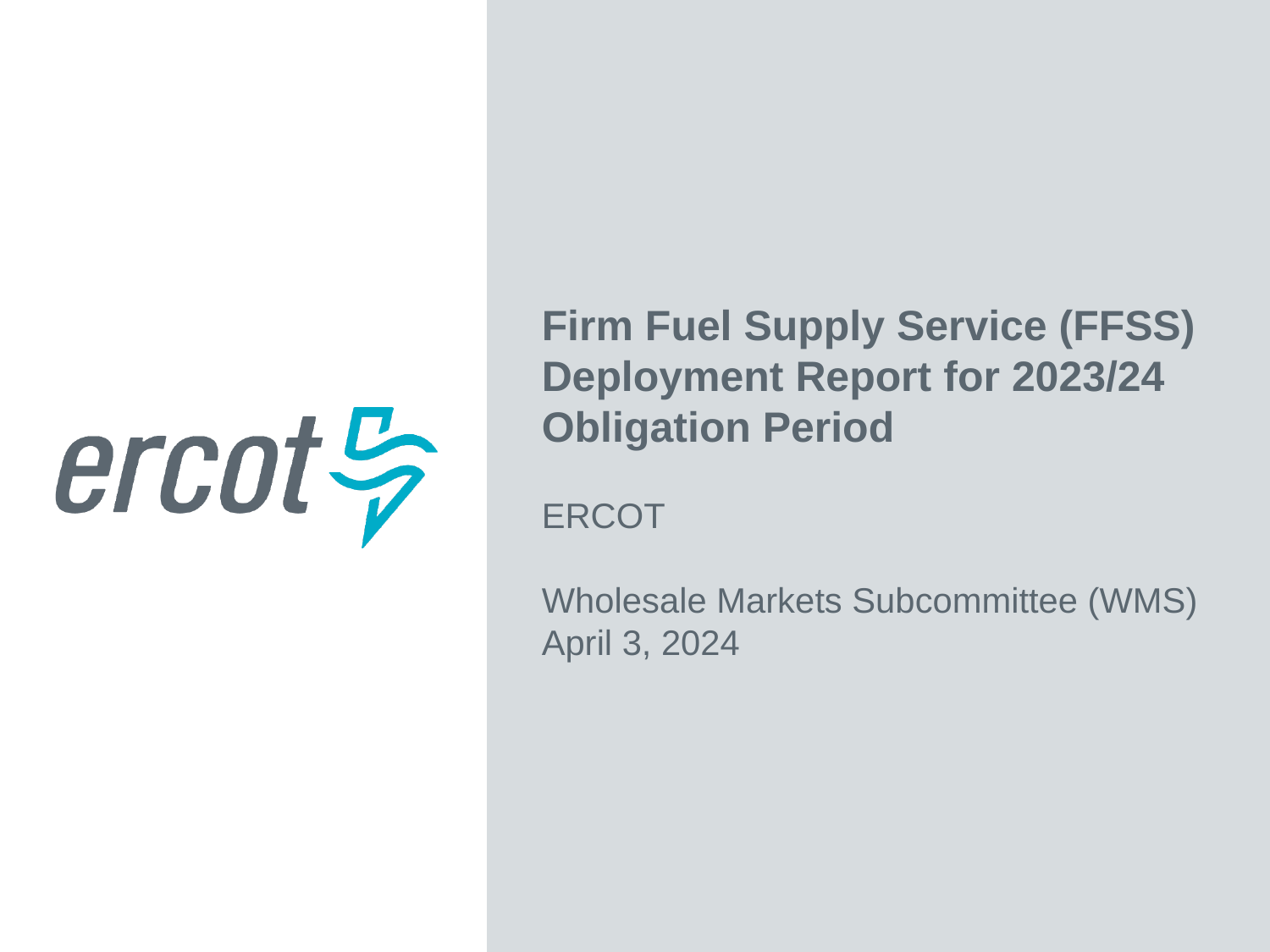

Firm Fuel Supply Service (FFSS) Deployment Report for 2023/24 Obligation Period

ERCOT

Wholesale Markets Subcommittee (WMS)
April 3, 2024